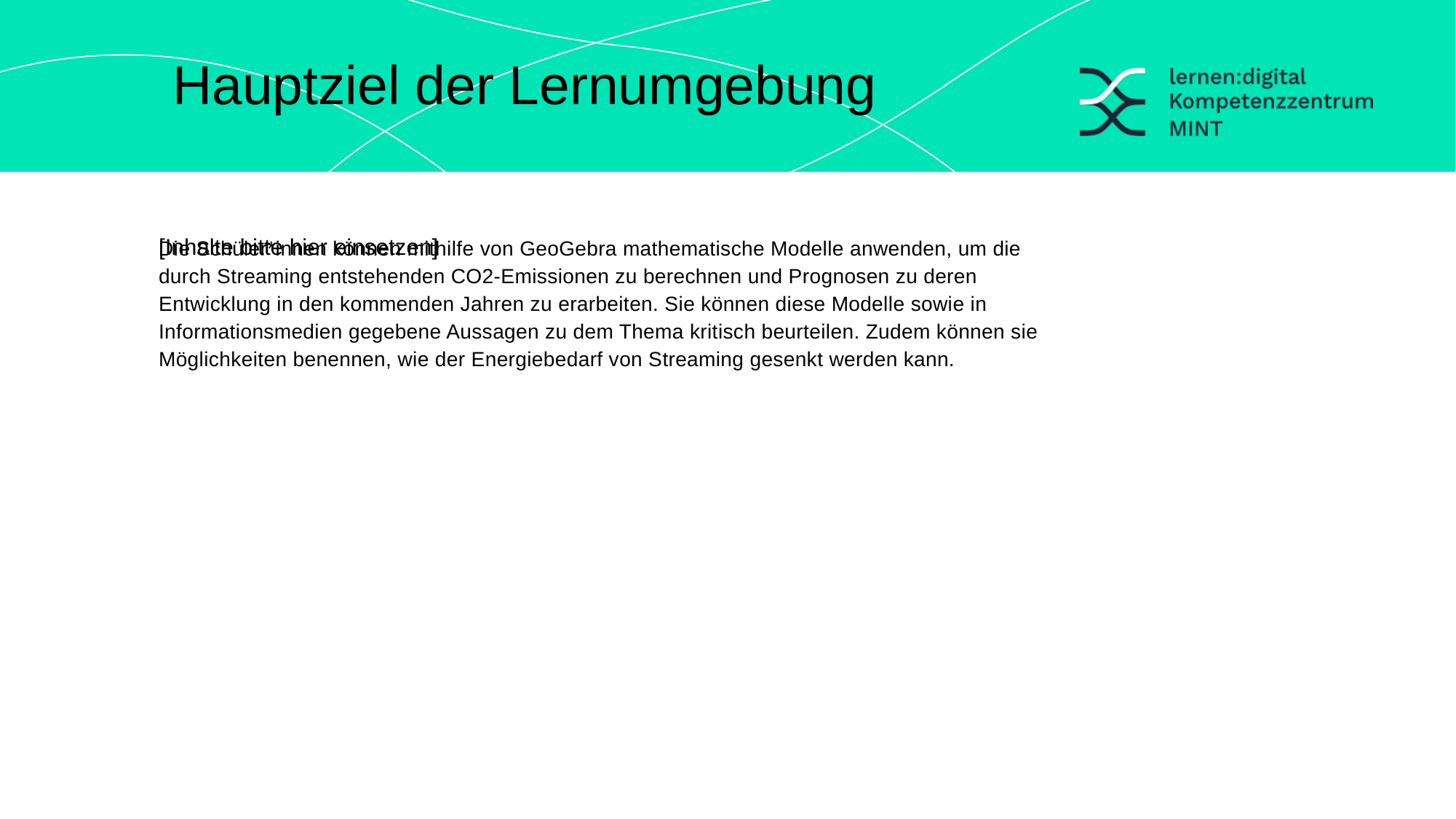

Hauptziel der Lernumgebung
[Inhalte bitte hier einsetzen]

Die Schüler*innen können mithilfe von GeoGebra mathematische Modelle anwenden, um die durch Streaming entstehenden CO2-Emissionen zu berechnen und Prognosen zu deren Entwicklung in den kommenden Jahren zu erarbeiten. Sie können diese Modelle sowie in Informationsmedien gegebene Aussagen zu dem Thema kritisch beurteilen. Zudem können sie Möglichkeiten benennen, wie der Energiebedarf von Streaming gesenkt werden kann.